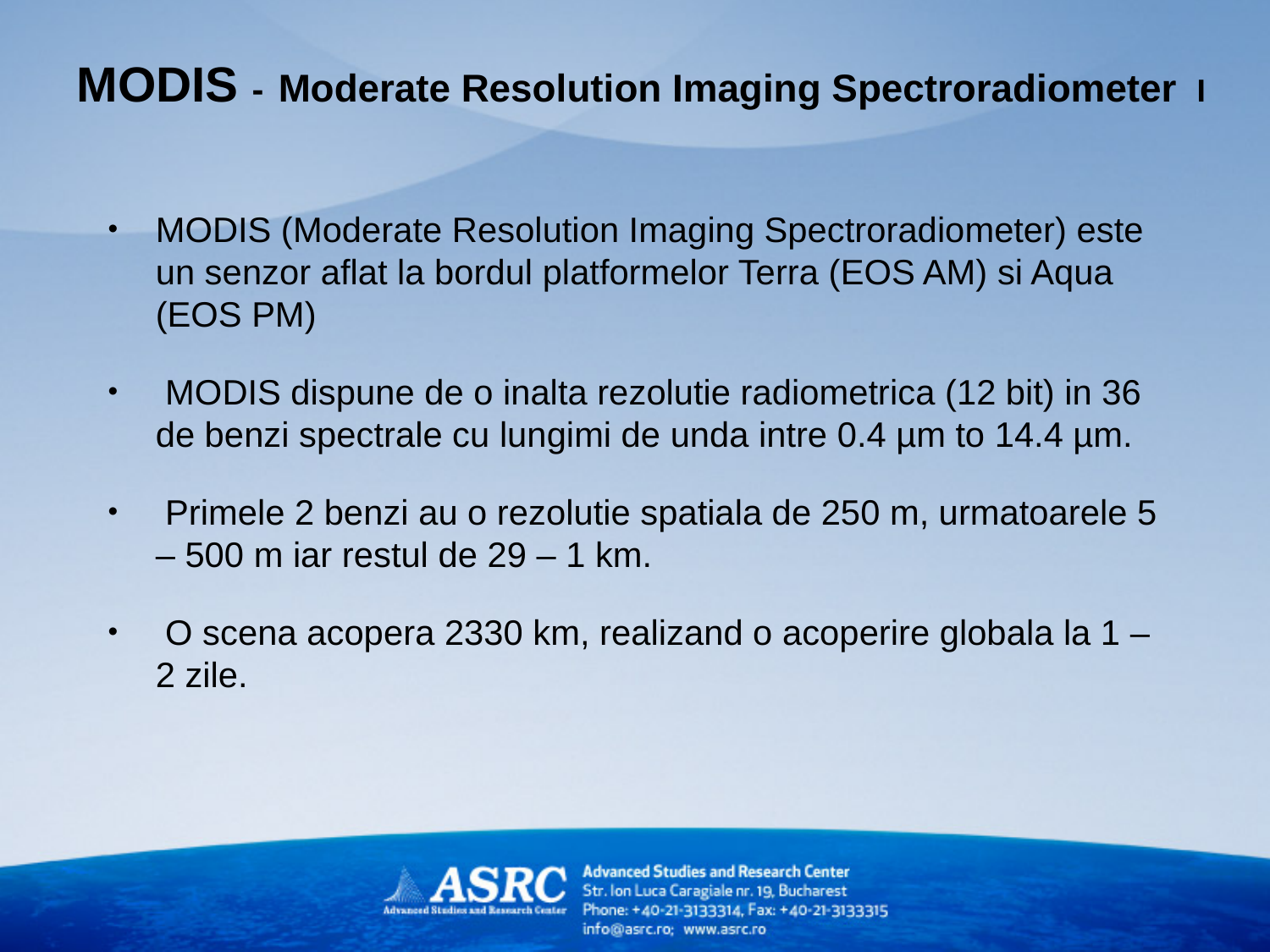

MODIS - Moderate Resolution Imaging Spectroradiometer  I
MODIS (Moderate Resolution Imaging Spectroradiometer) este un senzor aflat la bordul platformelor Terra (EOS AM) si Aqua (EOS PM)
 MODIS dispune de o inalta rezolutie radiometrica (12 bit) in 36 de benzi spectrale cu lungimi de unda intre 0.4 µm to 14.4 µm.
 Primele 2 benzi au o rezolutie spatiala de 250 m, urmatoarele 5 – 500 m iar restul de 29 – 1 km.
 O scena acopera 2330 km, realizand o acoperire globala la 1 – 2 zile.